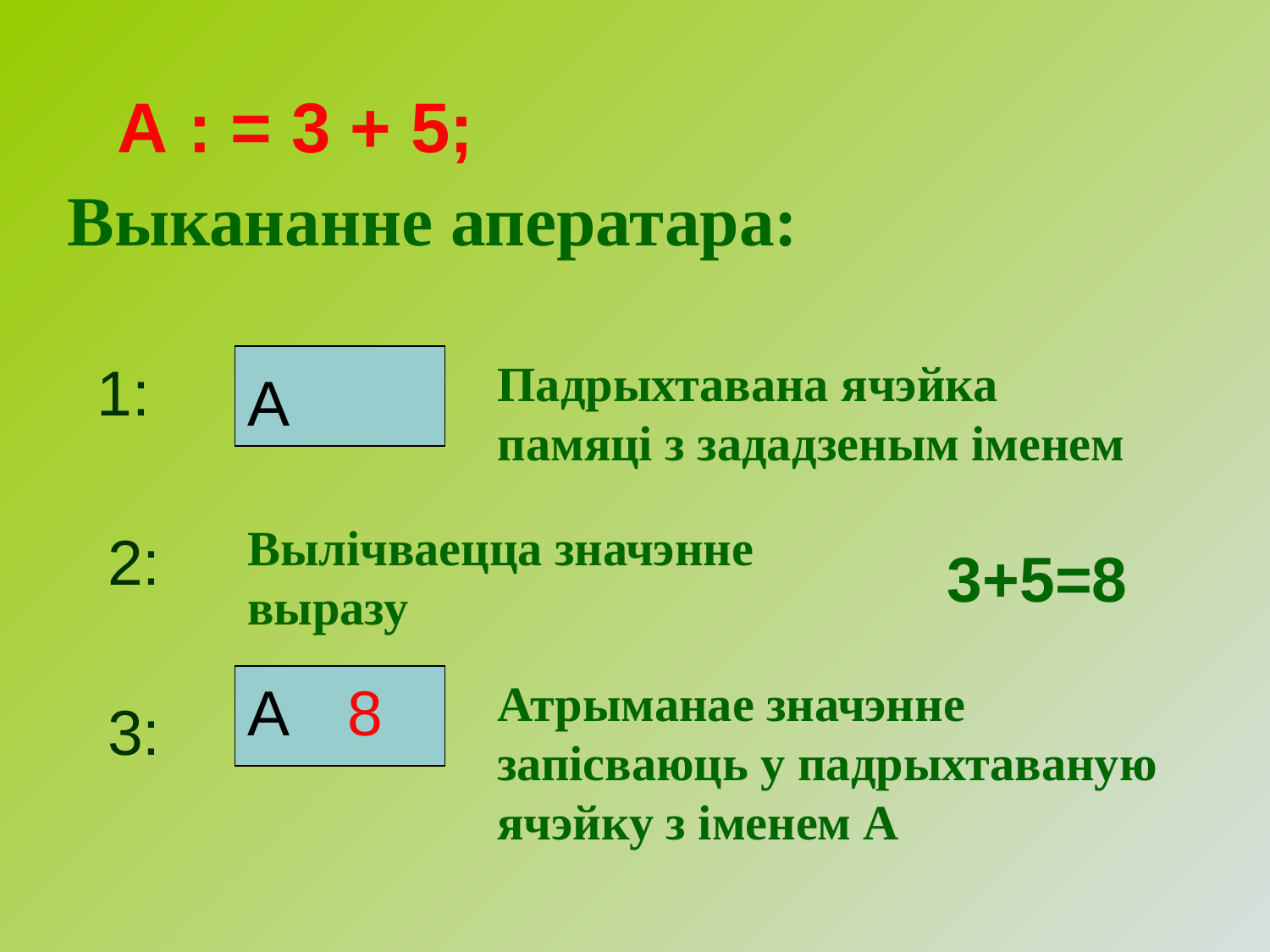

А : = 3 + 5;
# Выкананне аператара:
1:

Падрыхтавана ячэйка памяці з зададзеным іменем
А
Вылічваецца значэнне выразу
2:
3+5=8

А
8
Атрыманае значэнне запісваюць у падрыхтаваную ячэйку з іменем А
3: